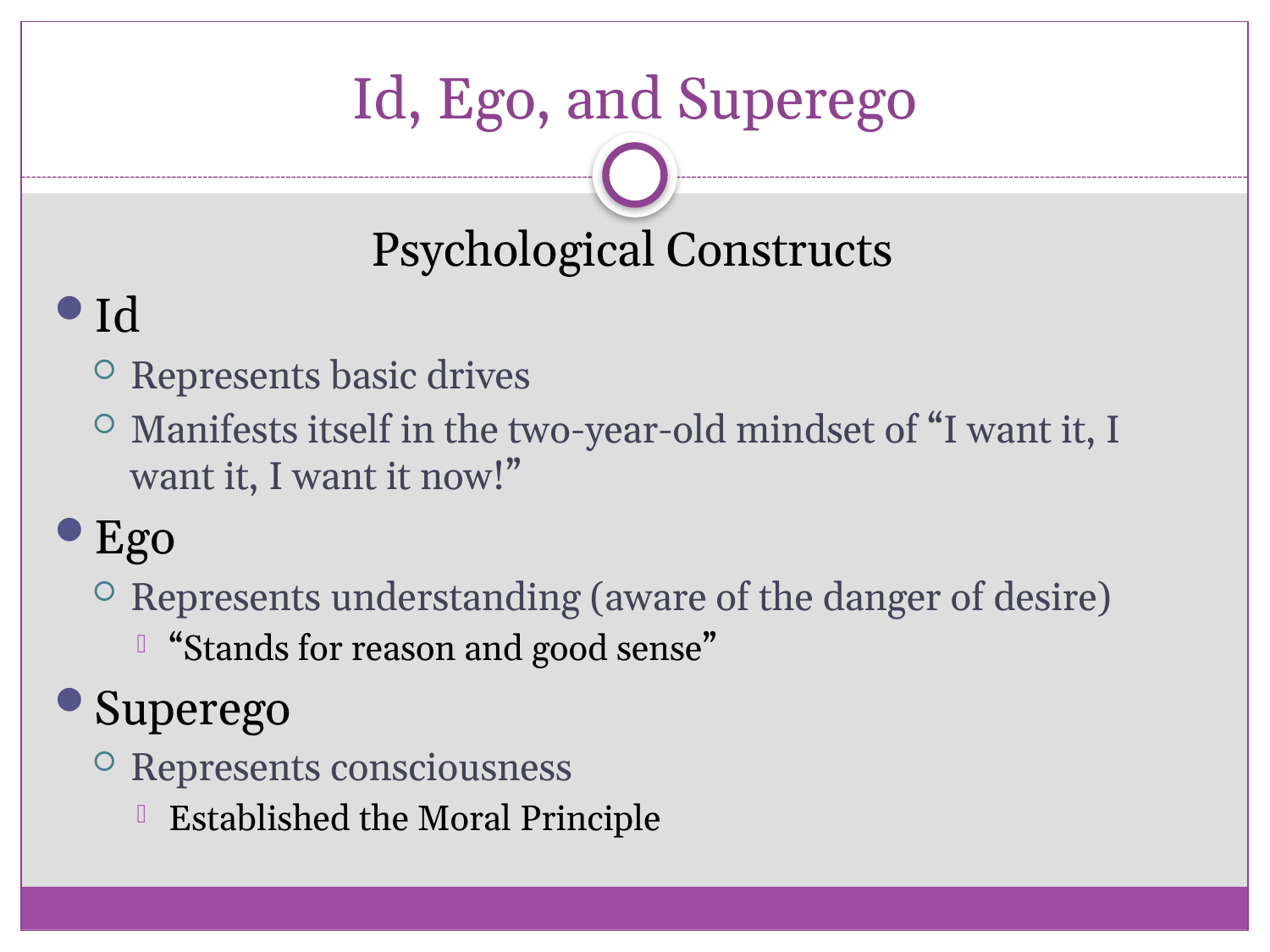

# Id, Ego, and Superego
Psychological Constructs
Id
Represents basic drives
Manifests itself in the two-year-old mindset of “I want it, I want it, I want it now!”
Ego
Represents understanding (aware of the danger of desire)
“Stands for reason and good sense”
Superego
Represents consciousness
Established the Moral Principle